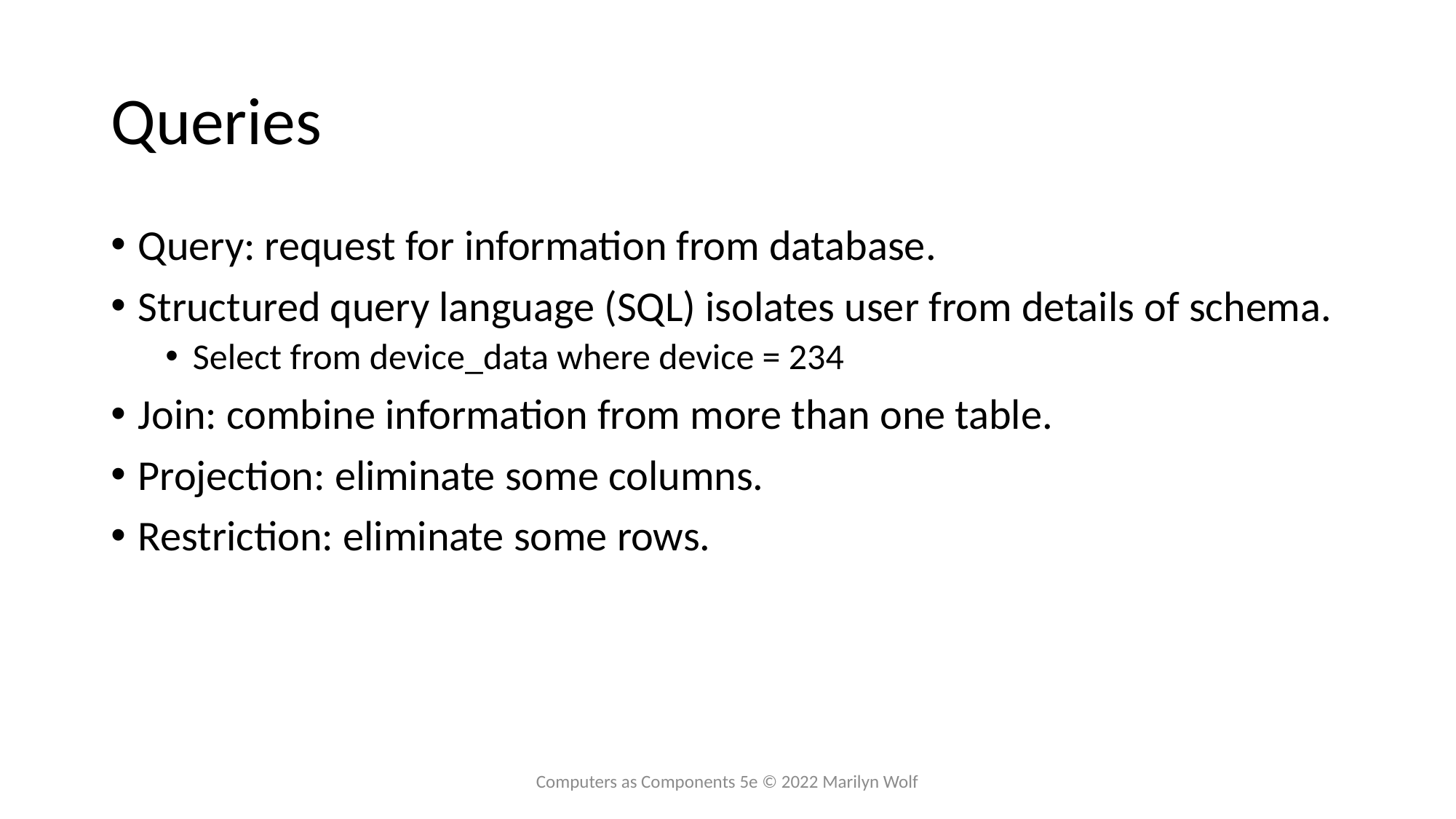

# Queries
Query: request for information from database.
Structured query language (SQL) isolates user from details of schema.
Select from device_data where device = 234
Join: combine information from more than one table.
Projection: eliminate some columns.
Restriction: eliminate some rows.
Computers as Components 5e © 2022 Marilyn Wolf